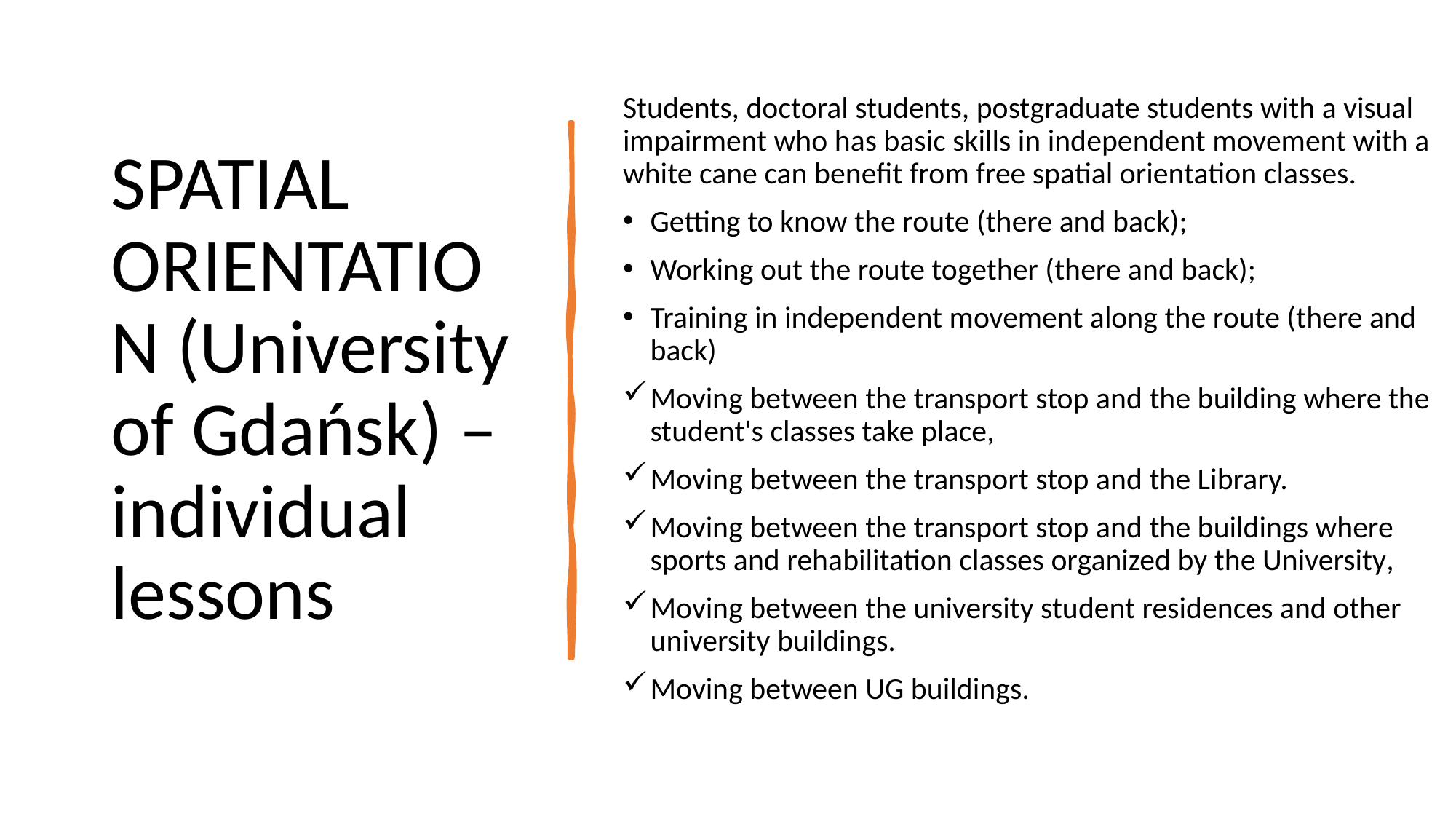

# SPATIAL ORIENTATION (University of Gdańsk) – individual lessons
Students, doctoral students, postgraduate students with a visual impairment who has basic skills in independent movement with a white cane can benefit from free spatial orientation classes.
Getting to know the route (there and back);
Working out the route together (there and back);
Training in independent movement along the route (there and back)
Moving between the transport stop and the building where the student's classes take place,
Moving between the transport stop and the Library.
Moving between the transport stop and the buildings where sports and rehabilitation classes organized by the University,
Moving between the university student residences and other university buildings.
Moving between UG buildings.